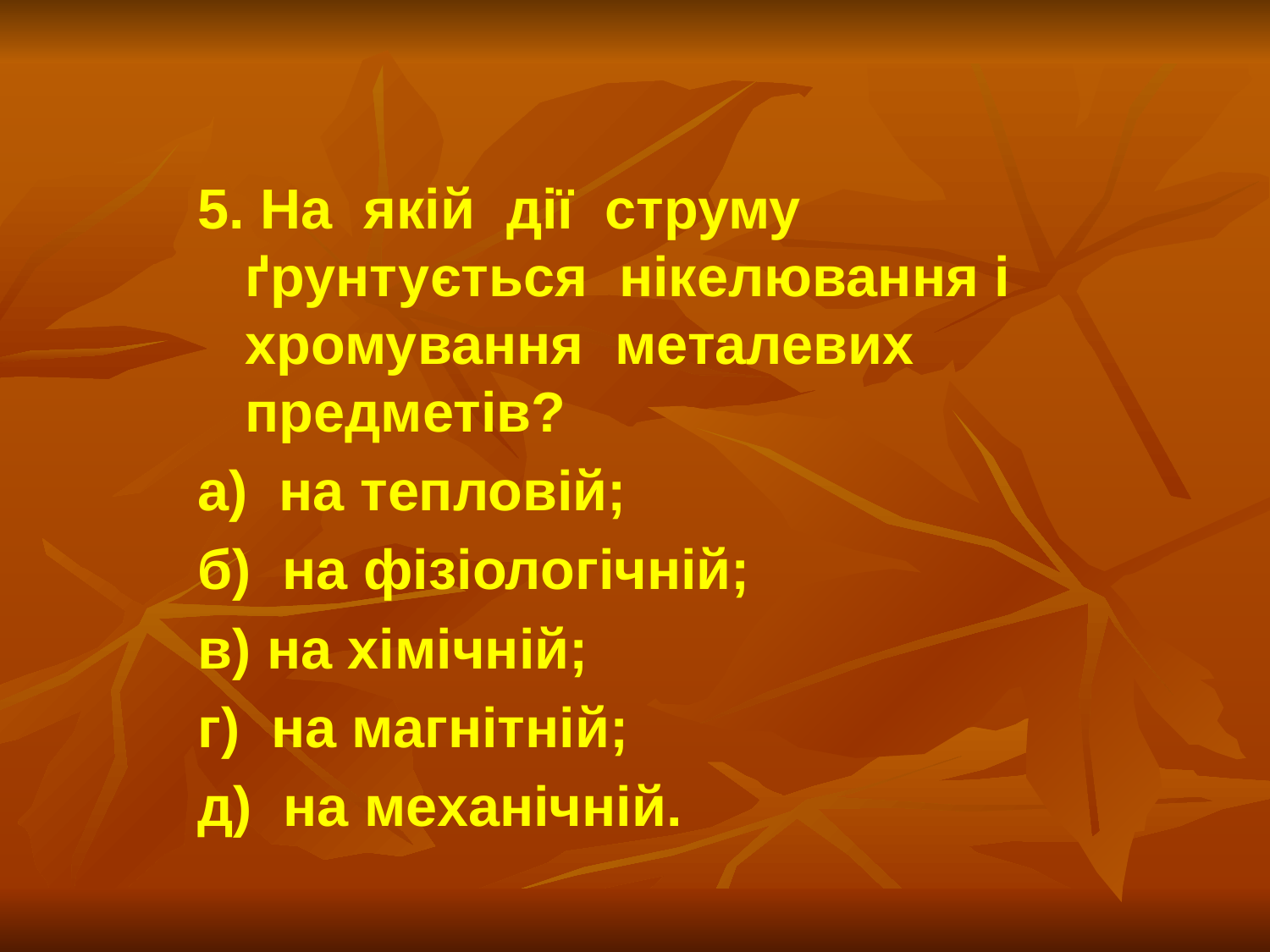

#
5. На  якій  дії  струму  ґрунтується  нікелювання і хромування  металевих предметів?
а)  на тепловій;
б)  на фізіологічній;
в) на хімічній;
г)  на магнітній;
д)  на механічній.